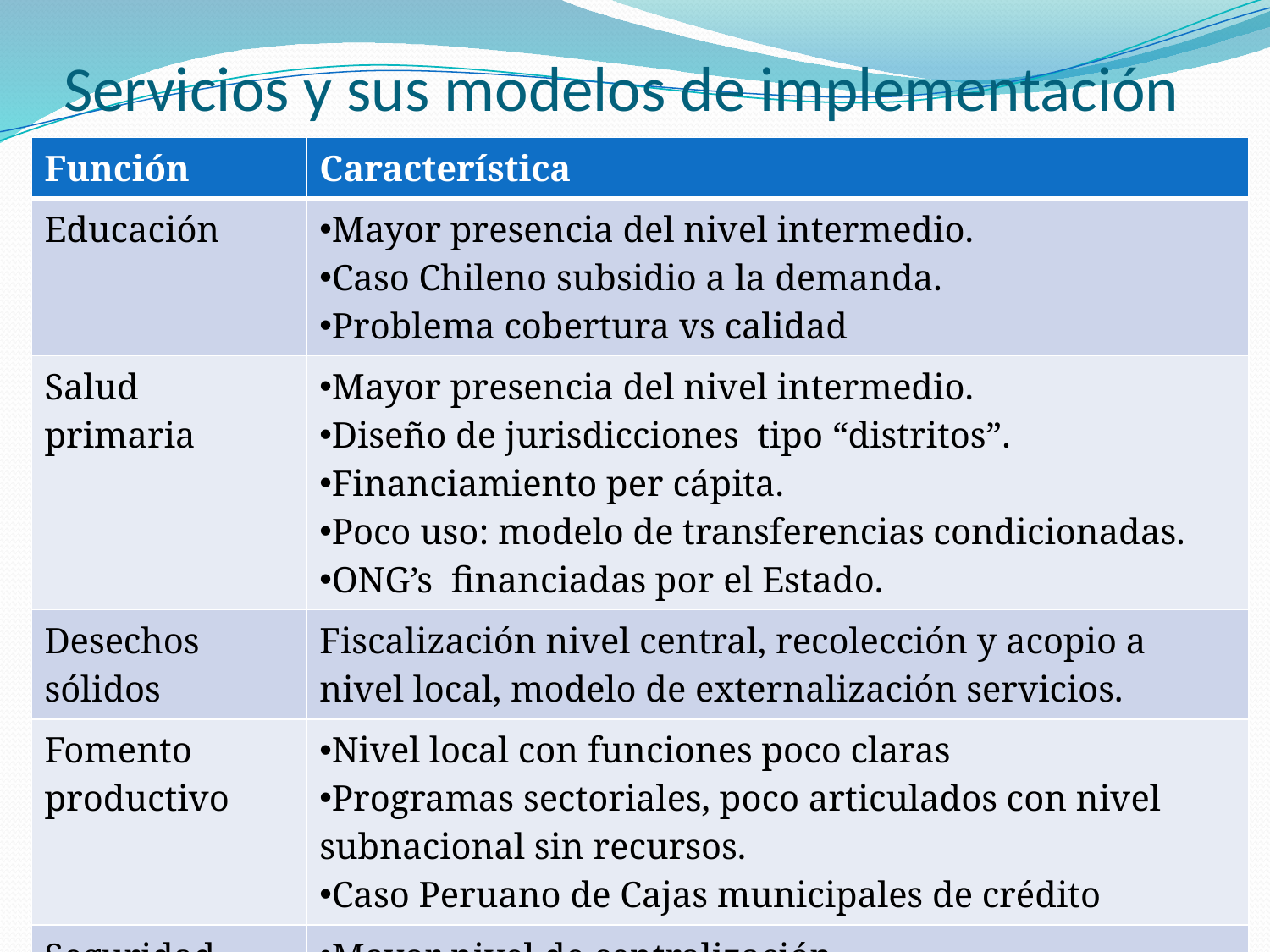

# Servicios y sus modelos de implementación
| Función | Característica |
| --- | --- |
| Educación | Mayor presencia del nivel intermedio. Caso Chileno subsidio a la demanda. Problema cobertura vs calidad |
| Salud primaria | Mayor presencia del nivel intermedio. Diseño de jurisdicciones tipo “distritos”. Financiamiento per cápita. Poco uso: modelo de transferencias condicionadas. ONG’s financiadas por el Estado. |
| Desechos sólidos | Fiscalización nivel central, recolección y acopio a nivel local, modelo de externalización servicios. |
| Fomento productivo | Nivel local con funciones poco claras Programas sectoriales, poco articulados con nivel subnacional sin recursos. Caso Peruano de Cajas municipales de crédito |
| Seguridad pública | Mayor nivel de centralización. Algunos cuerpos municipales con funciones locales. |